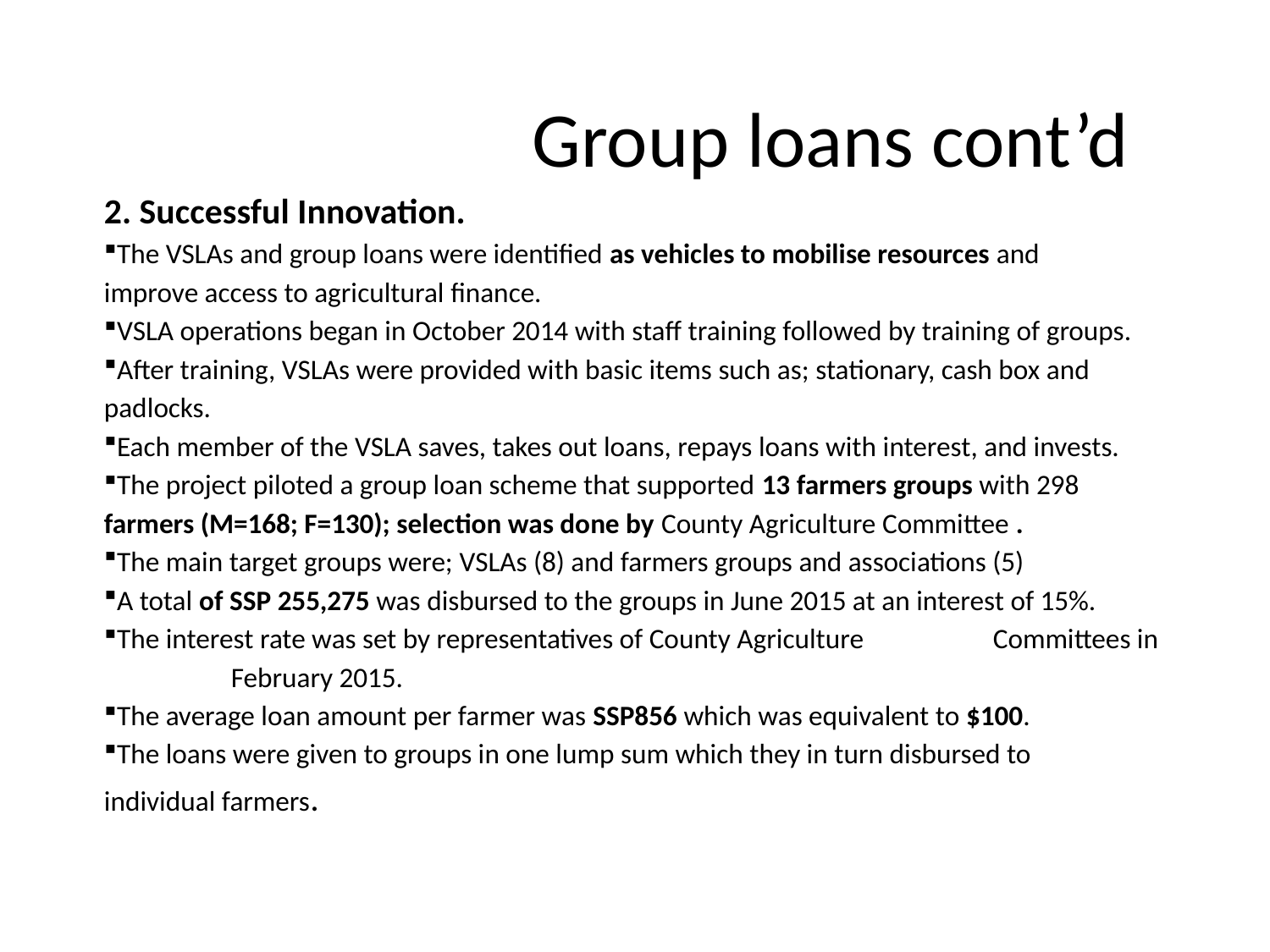

Group loans cont’d
2. Successful Innovation.
The VSLAs and group loans were identified as vehicles to mobilise resources and 	improve access to agricultural finance.
VSLA operations began in October 2014 with staff training followed by training of groups.
After training, VSLAs were provided with basic items such as; stationary, cash box and 	padlocks.
Each member of the VSLA saves, takes out loans, repays loans with interest, and invests.
The project piloted a group loan scheme that supported 13 farmers groups with 298 	farmers (M=168; F=130); selection was done by County Agriculture Committee .
The main target groups were; VSLAs (8) and farmers groups and associations (5)
A total of SSP 255,275 was disbursed to the groups in June 2015 at an interest of 15%.
The interest rate was set by representatives of County Agriculture 	Committees in 	February 2015.
The average loan amount per farmer was SSP856 which was equivalent to $100.
The loans were given to groups in one lump sum which they in turn disbursed to 	individual farmers.